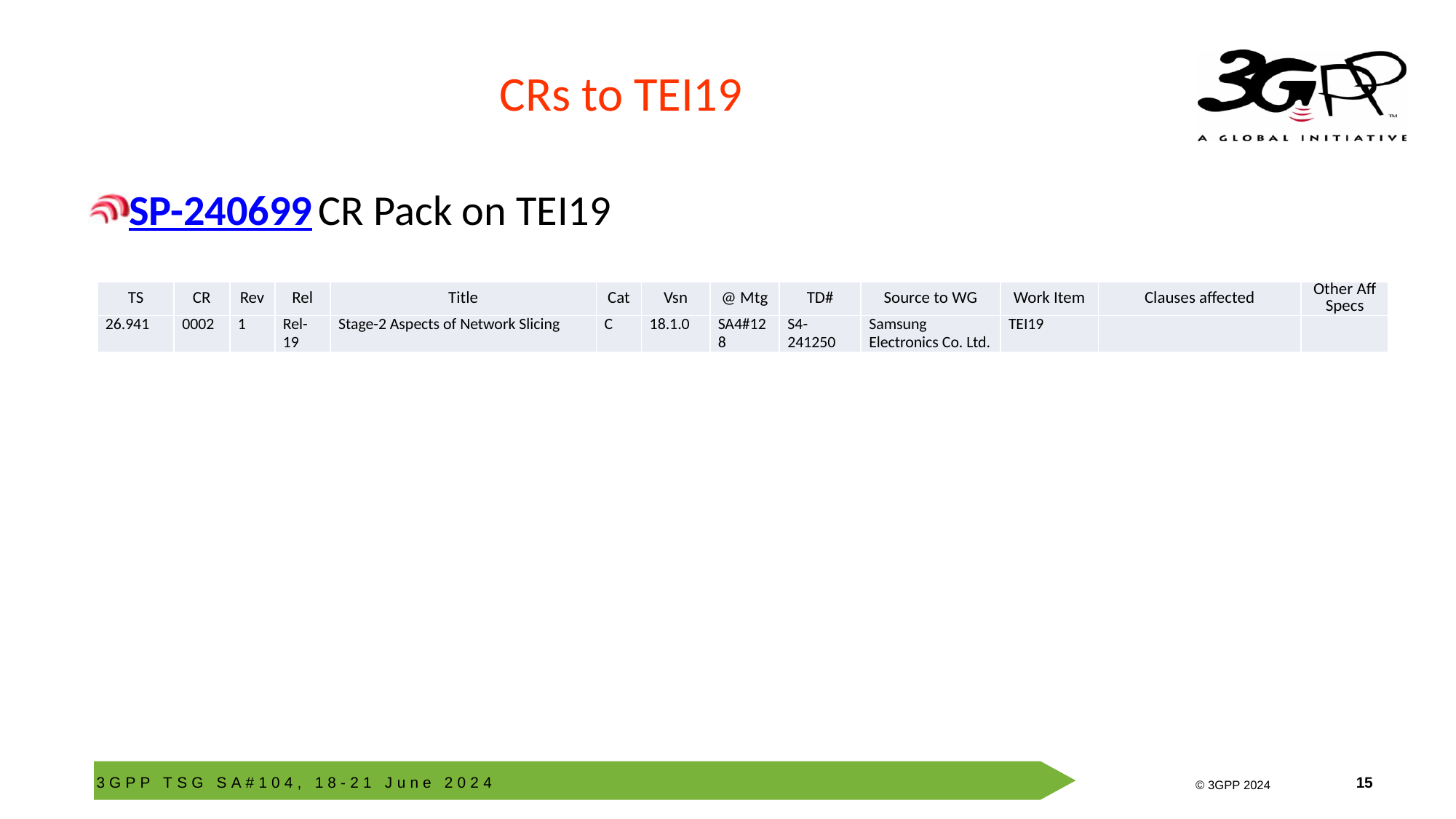

# CRs to TEI19
SP-240699 CR Pack on TEI19

| TS | CR | Rev | Rel | Title | Cat | Vsn | @ Mtg | TD# | Source to WG | Work Item | Clauses affected | Other Aff Specs |
| --- | --- | --- | --- | --- | --- | --- | --- | --- | --- | --- | --- | --- |
| 26.941 | 0002 | 1 | Rel-19 | Stage-2 Aspects of Network Slicing | C | 18.1.0 | SA4#128 | S4-241250 | Samsung Electronics Co. Ltd. | TEI19 |  |  |